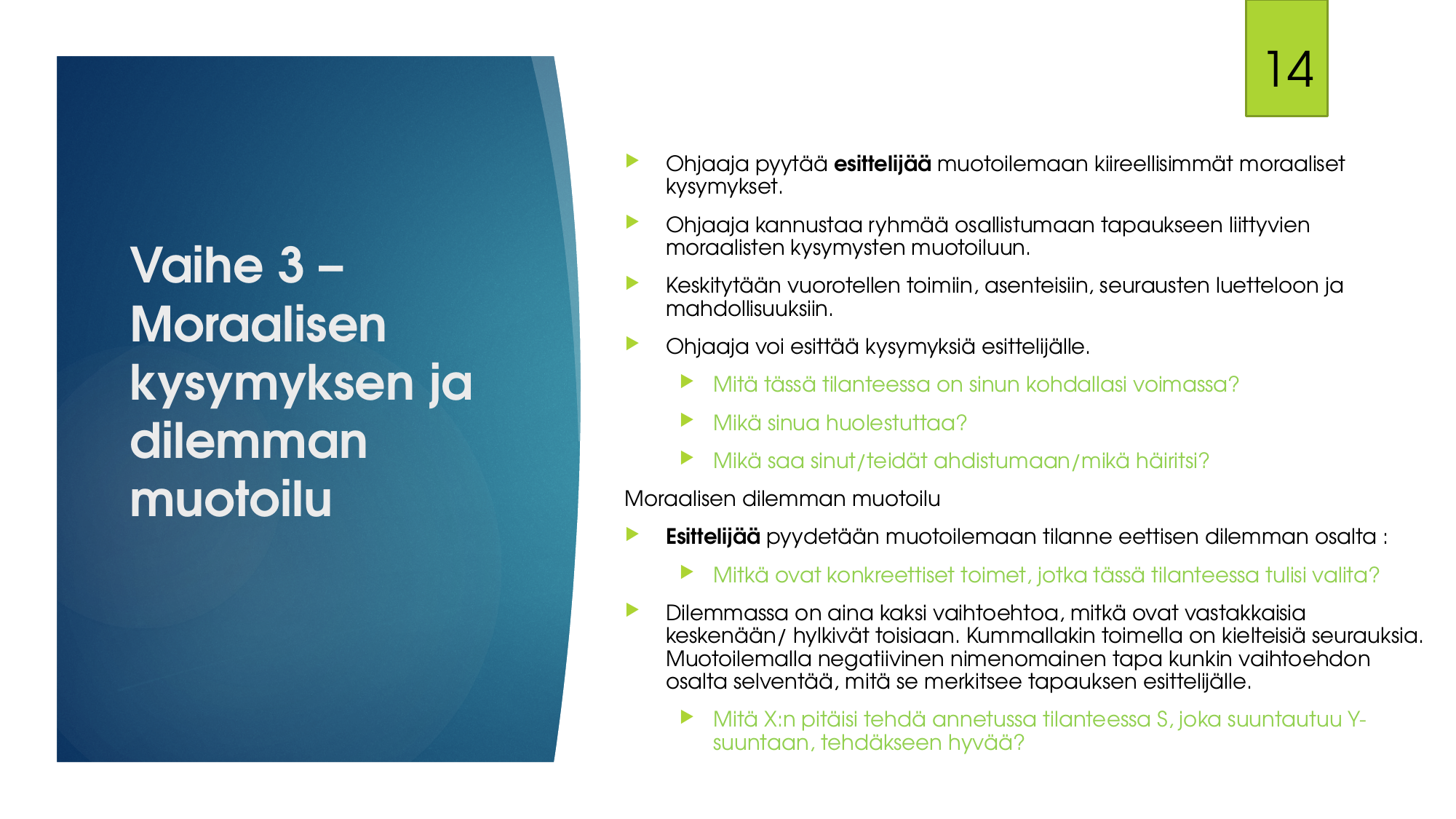

14
Ohjaaja pyytää esittelijää muotoilemaan kiireellisimmät moraaliset kysymykset.
Ohjaaja kannustaa ryhmää osallistumaan tapaukseen liittyvien moraalisten kysymysten muotoiluun.
Keskitytään vuorotellen toimiin, asenteisiin, seurausten luetteloon ja mahdollisuuksiin.
Ohjaaja voi esittää kysymyksiä esittelijälle.
Mitä tässä tilanteessa on sinun kohdallasi voimassa?
Mikä sinua huolestuttaa?
Mikä saa sinut/teidät ahdistumaan/mikä häiritsi?
Moraalisen dilemman muotoilu
Esittelijää pyydetään muotoilemaan tilanne eettisen dilemman osalta :
Mitkä ovat konkreettiset toimet, jotka tässä tilanteessa tulisi valita?
Dilemmassa on aina kaksi vaihtoehtoa, mitkä ovat vastakkaisia keskenään/ hylkivät toisiaan. Kummallakin toimella on kielteisiä seurauksia. Muotoilemalla negatiivinen nimenomainen tapa kunkin vaihtoehdon osalta selventää, mitä se merkitsee tapauksen esittelijälle.
Mitä X:n pitäisi tehdä annetussa tilanteessa S, joka suuntautuu Y-suuntaan, tehdäkseen hyvää?
# Vaihe 3 – Moraalisen kysymyksen ja dilemman muotoilu